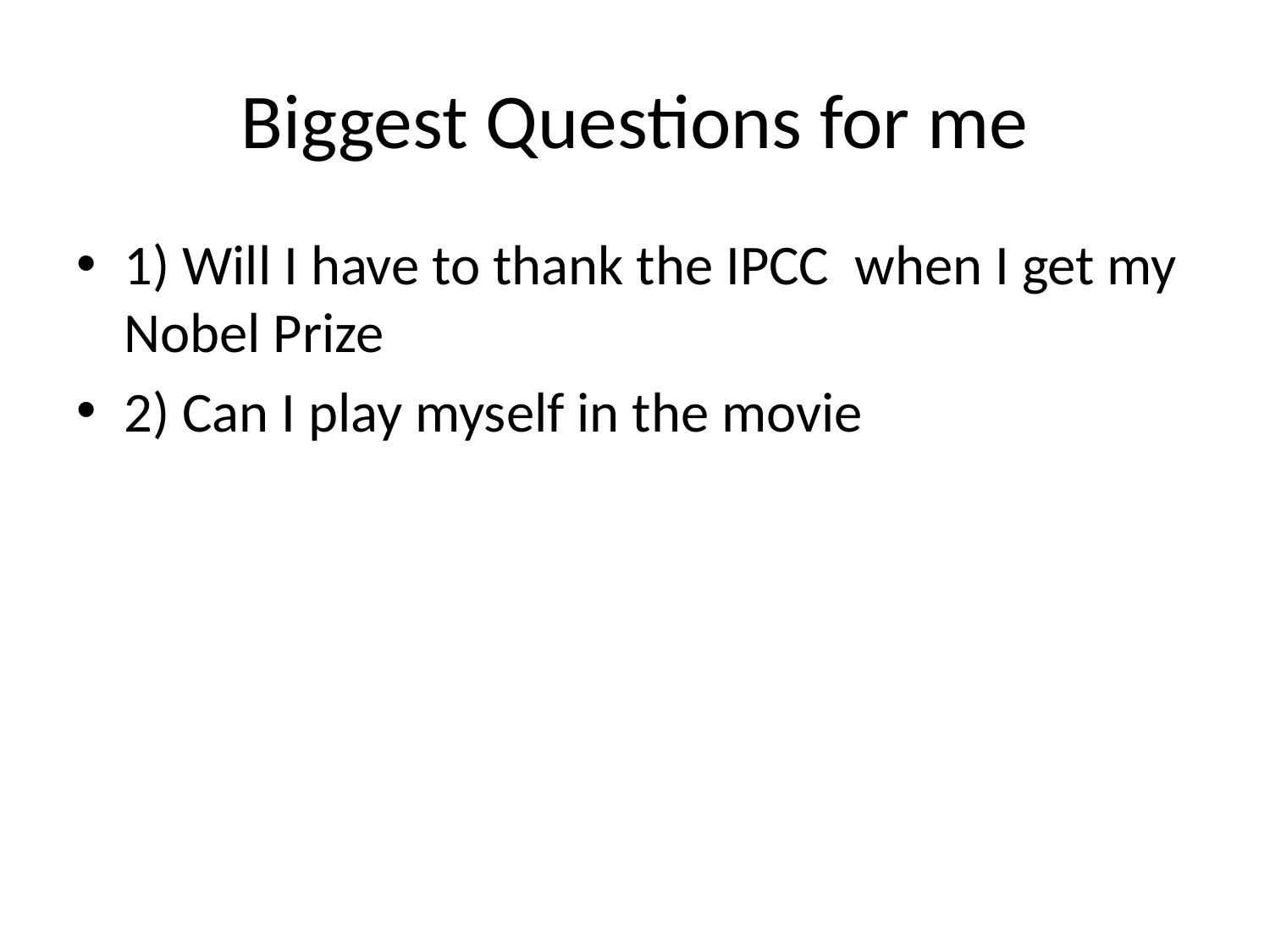

# Biggest Questions for me
1) Will I have to thank the IPCC  when I get my Nobel Prize
2) Can I play myself in the movie